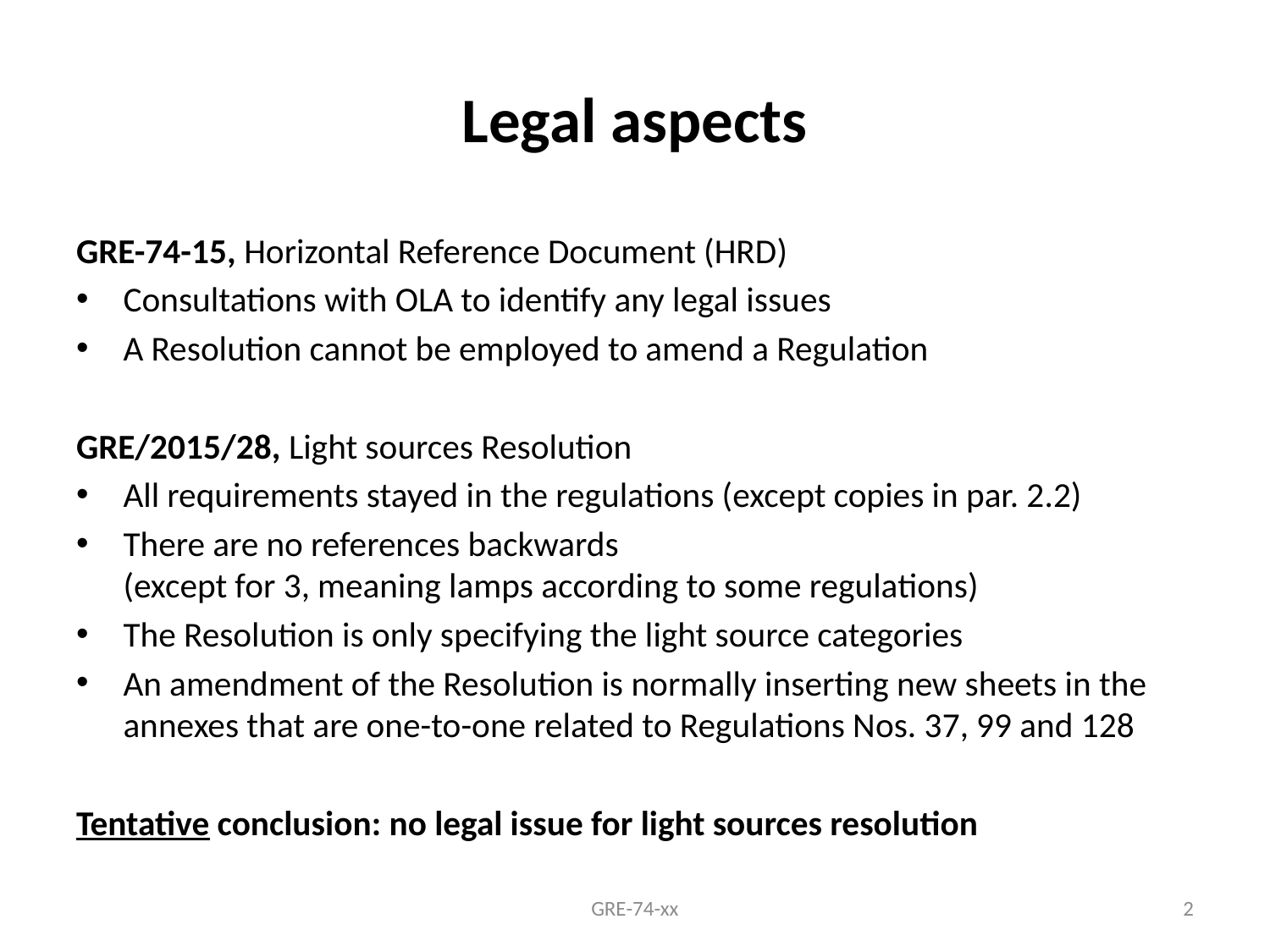

# Legal aspects
GRE-74-15, Horizontal Reference Document (HRD)
Consultations with OLA to identify any legal issues
A Resolution cannot be employed to amend a Regulation

GRE/2015/28, Light sources Resolution
All requirements stayed in the regulations (except copies in par. 2.2)
There are no references backwards
(except for 3, meaning lamps according to some regulations)
The Resolution is only specifying the light source categories
An amendment of the Resolution is normally inserting new sheets in the annexes that are one-to-one related to Regulations Nos. 37, 99 and 128

Tentative conclusion: no legal issue for light sources resolution

GRE-74-xx
2